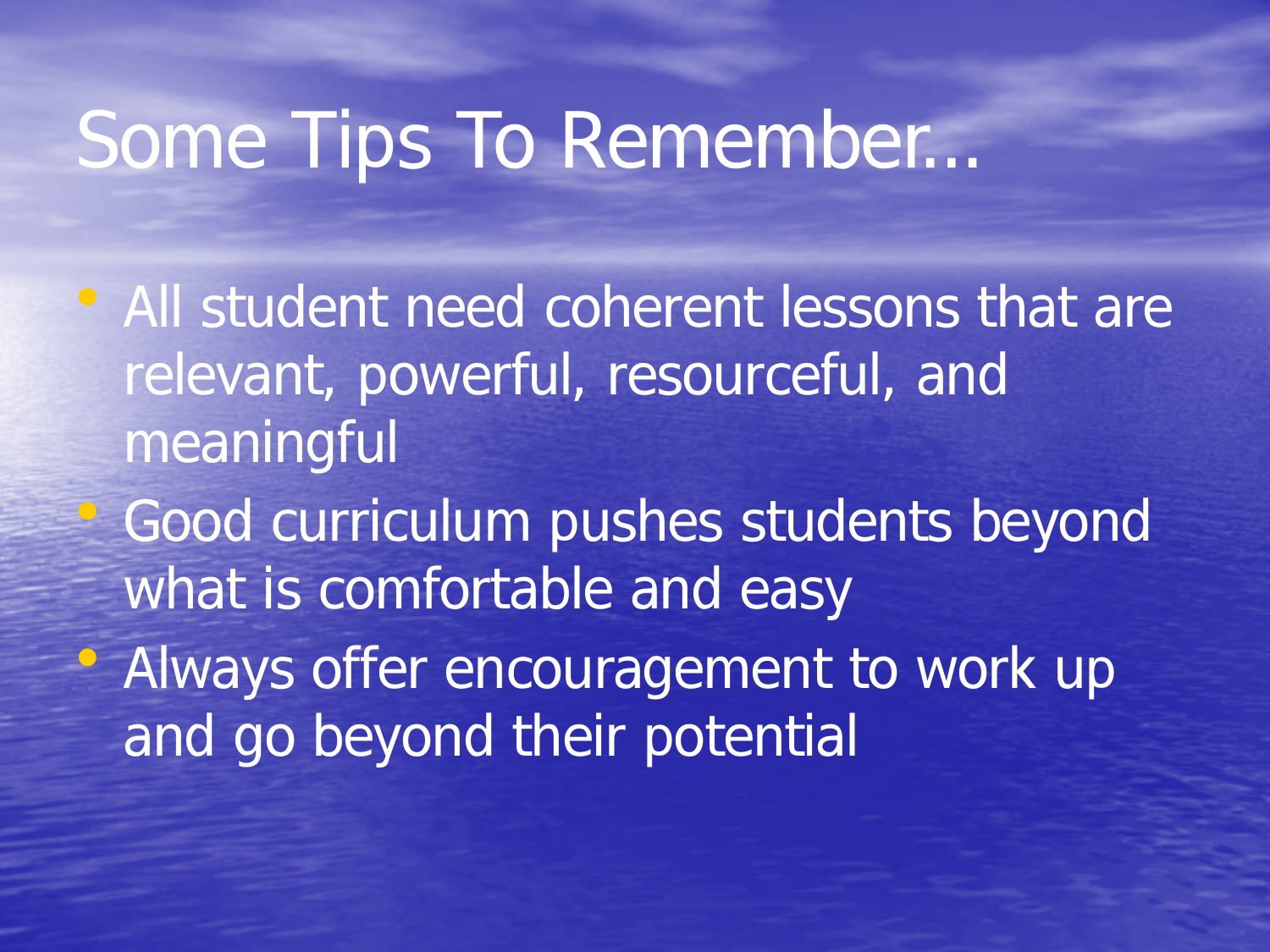

# Some Tips To Remember…
All student need coherent lessons that are relevant, powerful, resourceful, and meaningful
Good curriculum pushes students beyond what is comfortable and easy
Always offer encouragement to work up and go beyond their potential